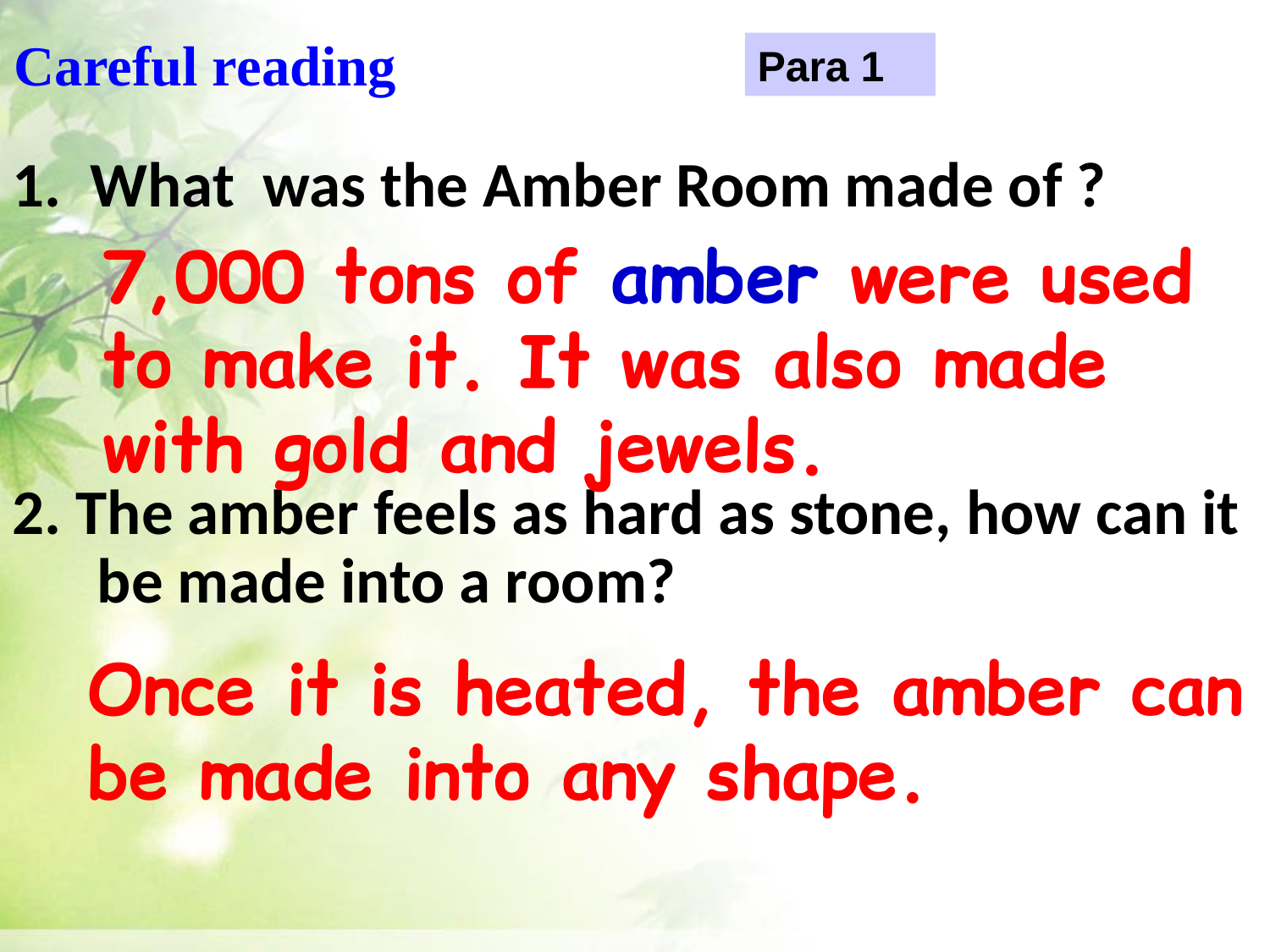

Careful reading
Para 1
1.  What  was the Amber Room made of ?

2. The amber feels as hard as stone, how can it be made into a room?

7,000 tons of amber were used to make it. It was also made with gold and jewels.
Once it is heated, the amber can be made into any shape.